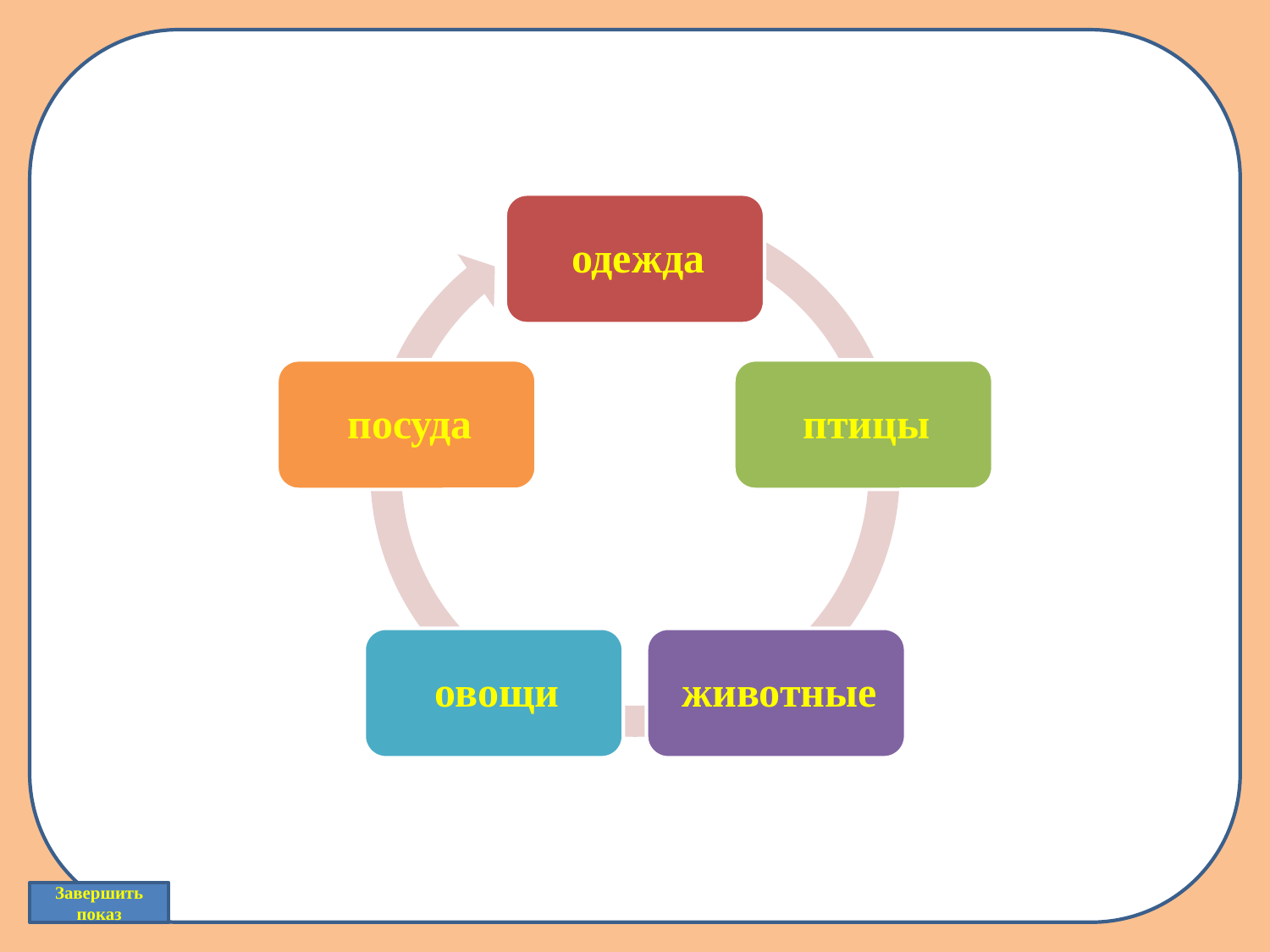

одежда
птицы
животные
овощи
посуда

Завершить показ